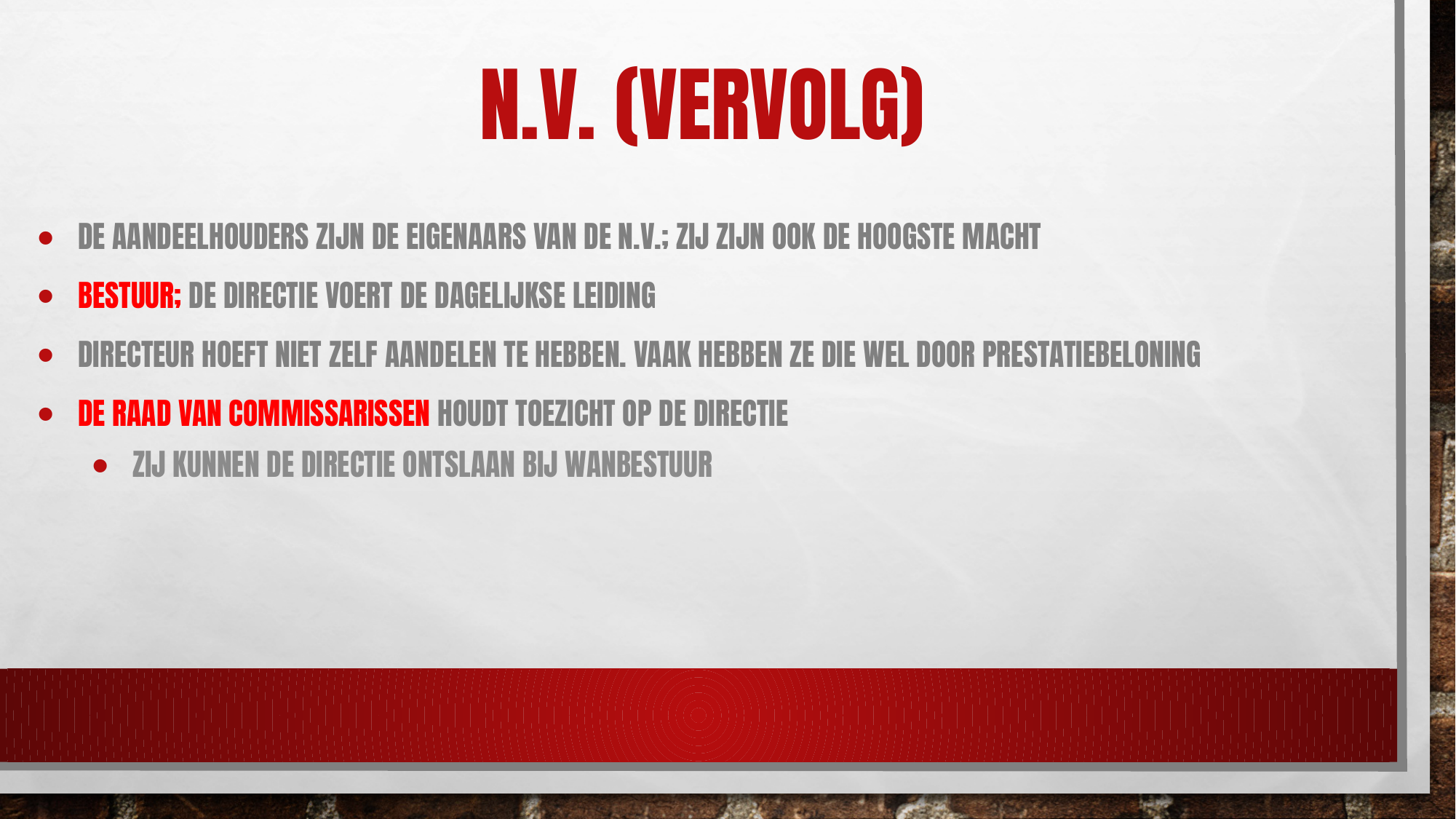

# N.V. (vervolg)
De aandeelhouders zijn de eigenaars van de N.V.; zij zijn ook de hoogste macht
Bestuur; de directie voert de dagelijkse leiding
Directeur hoeft niet zelf aandelen te hebben. Vaak hebben ze die wel door prestatiebeloning
De raad van commissarissen houdt toezicht op de directie
Zij kunnen de directie ontslaan bij wanbestuur